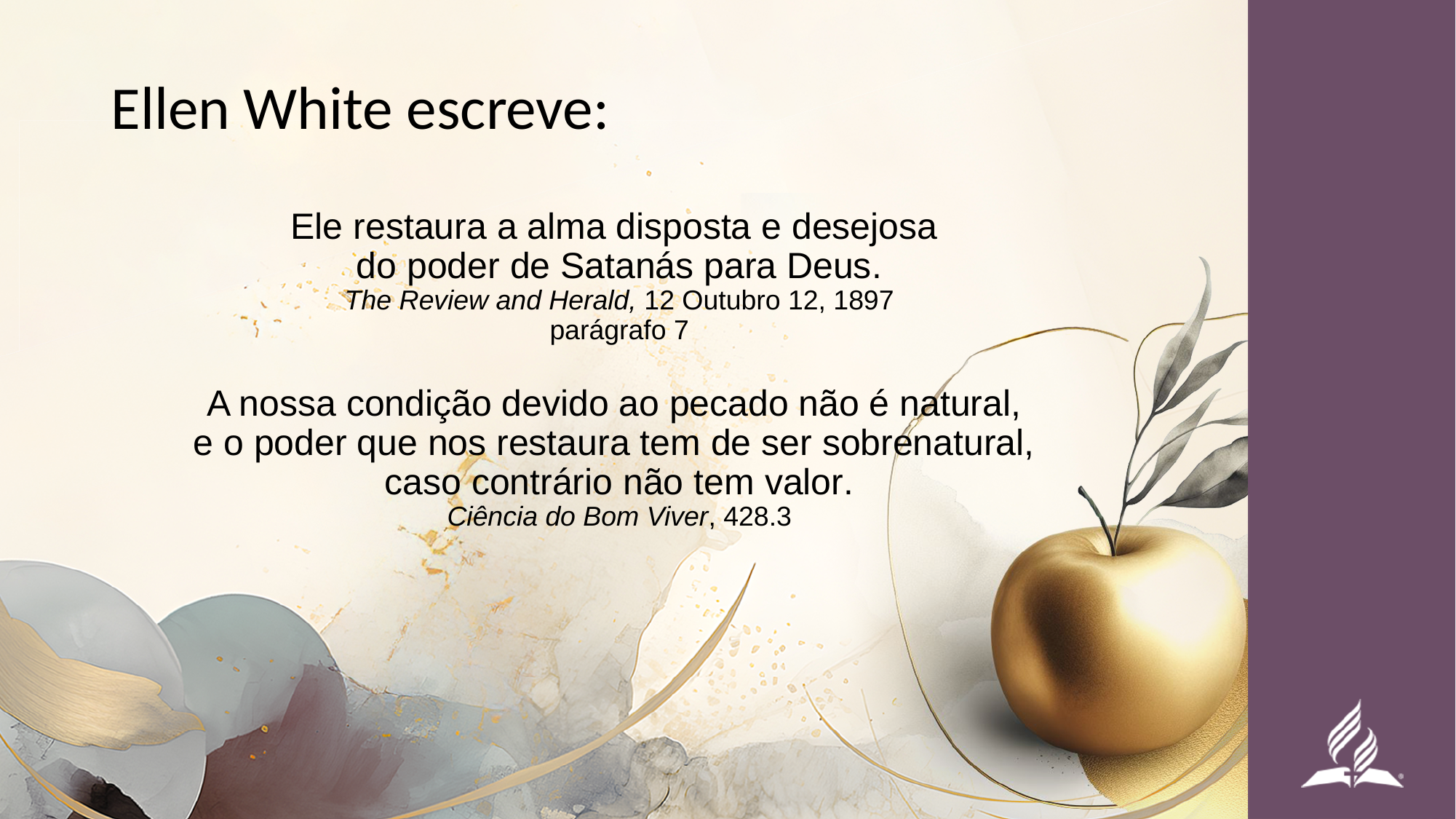

Ellen White escreve:

Ele restaura a alma disposta e desejosa
do poder de Satanás para Deus.
The Review and Herald, 12 Outubro 12, 1897
parágrafo 7

A nossa condição devido ao pecado não é natural,
e o poder que nos restaura tem de ser sobrenatural,
caso contrário não tem valor.
Ciência do Bom Viver, 428.3